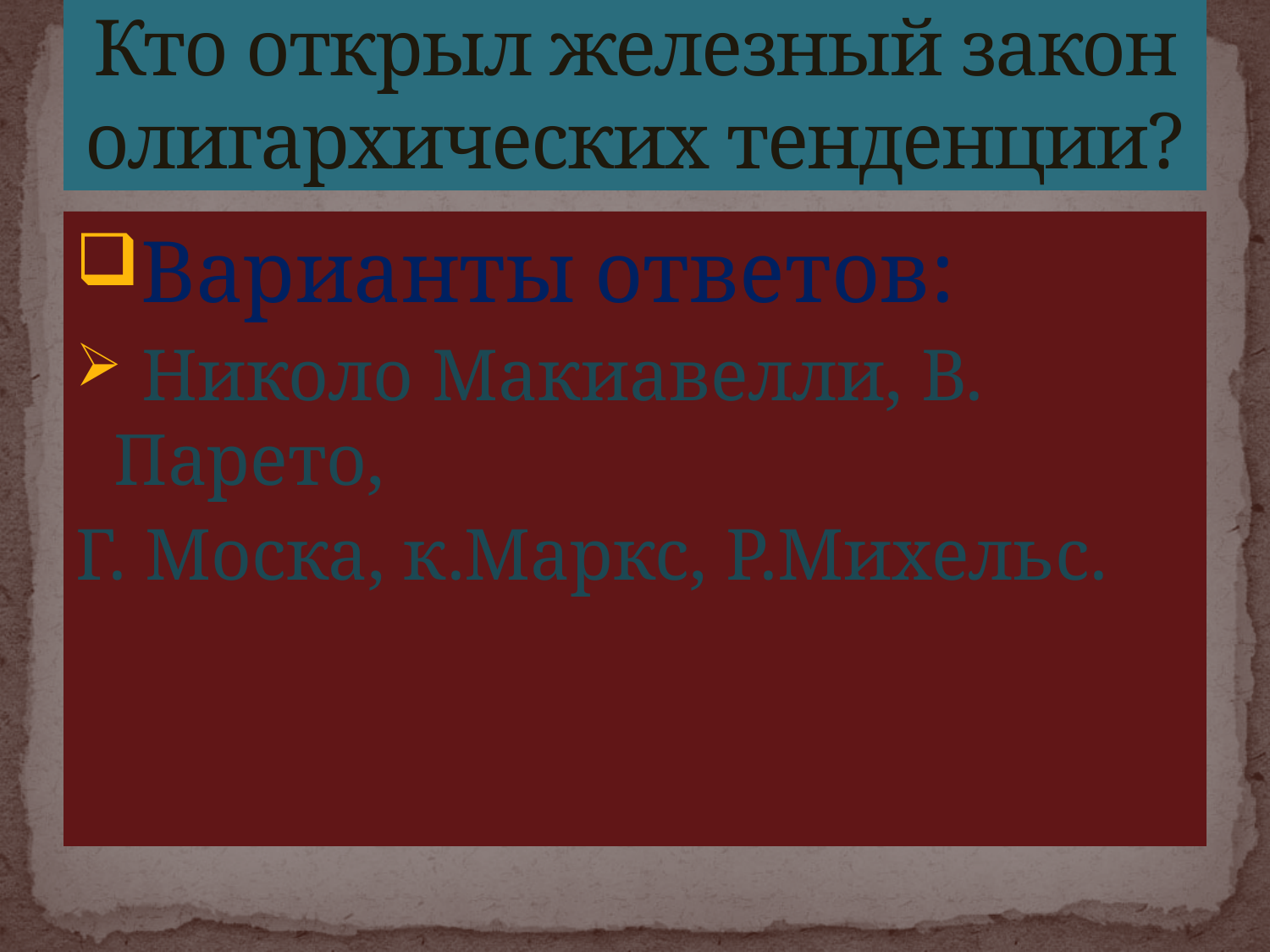

# Кто открыл железный закон олигархических тенденции?
Варианты ответов:
 Николо Макиавелли, В. Парето,
Г. Моска, к.Маркс, Р.Михельс.